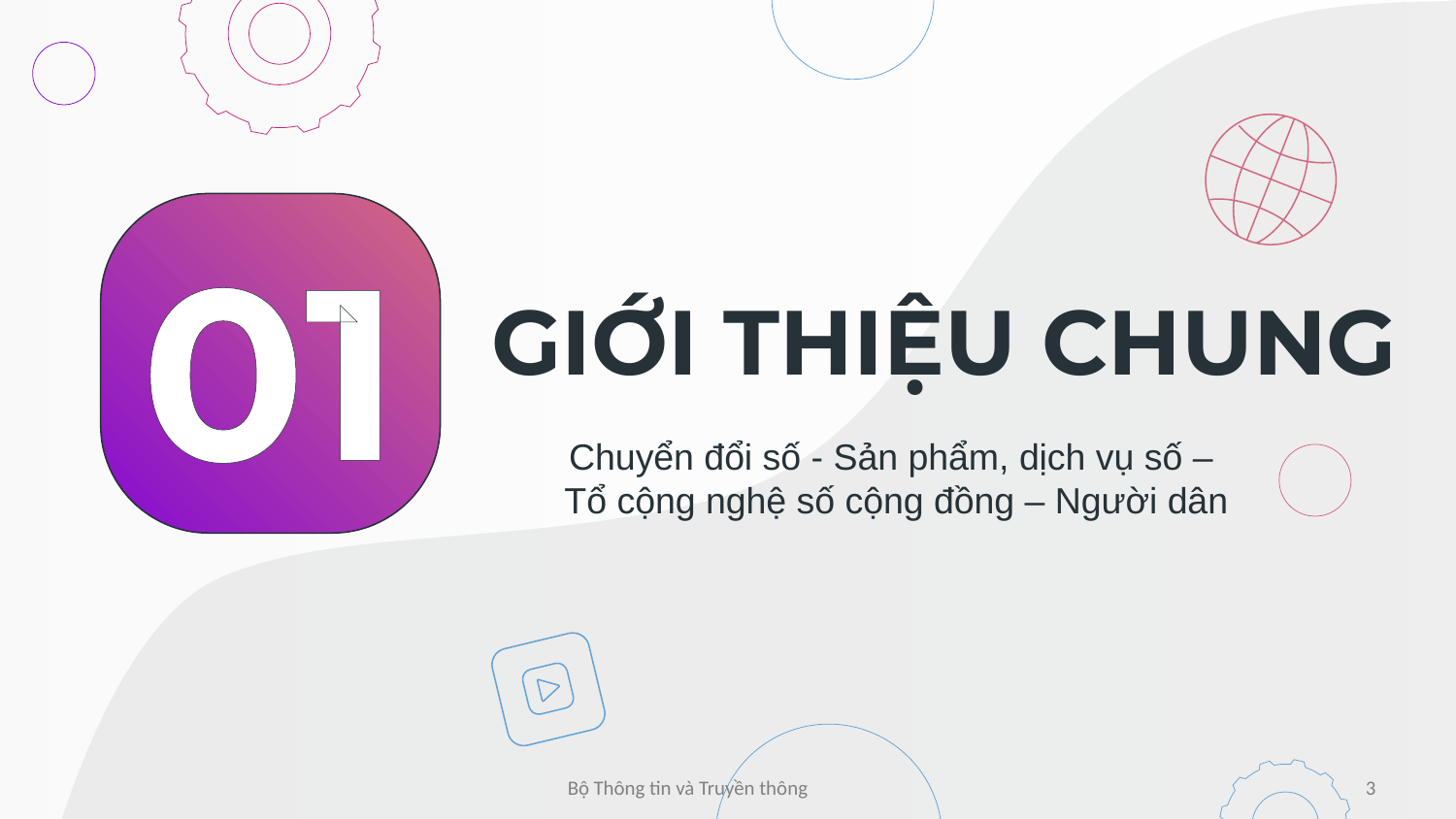

01
# GIỚI THIỆU CHUNG
Chuyển đổi số - Sản phẩm, dịch vụ số –
Tổ cộng nghệ số cộng đồng – Người dân

3
Bộ Thông tin và Truyền thông